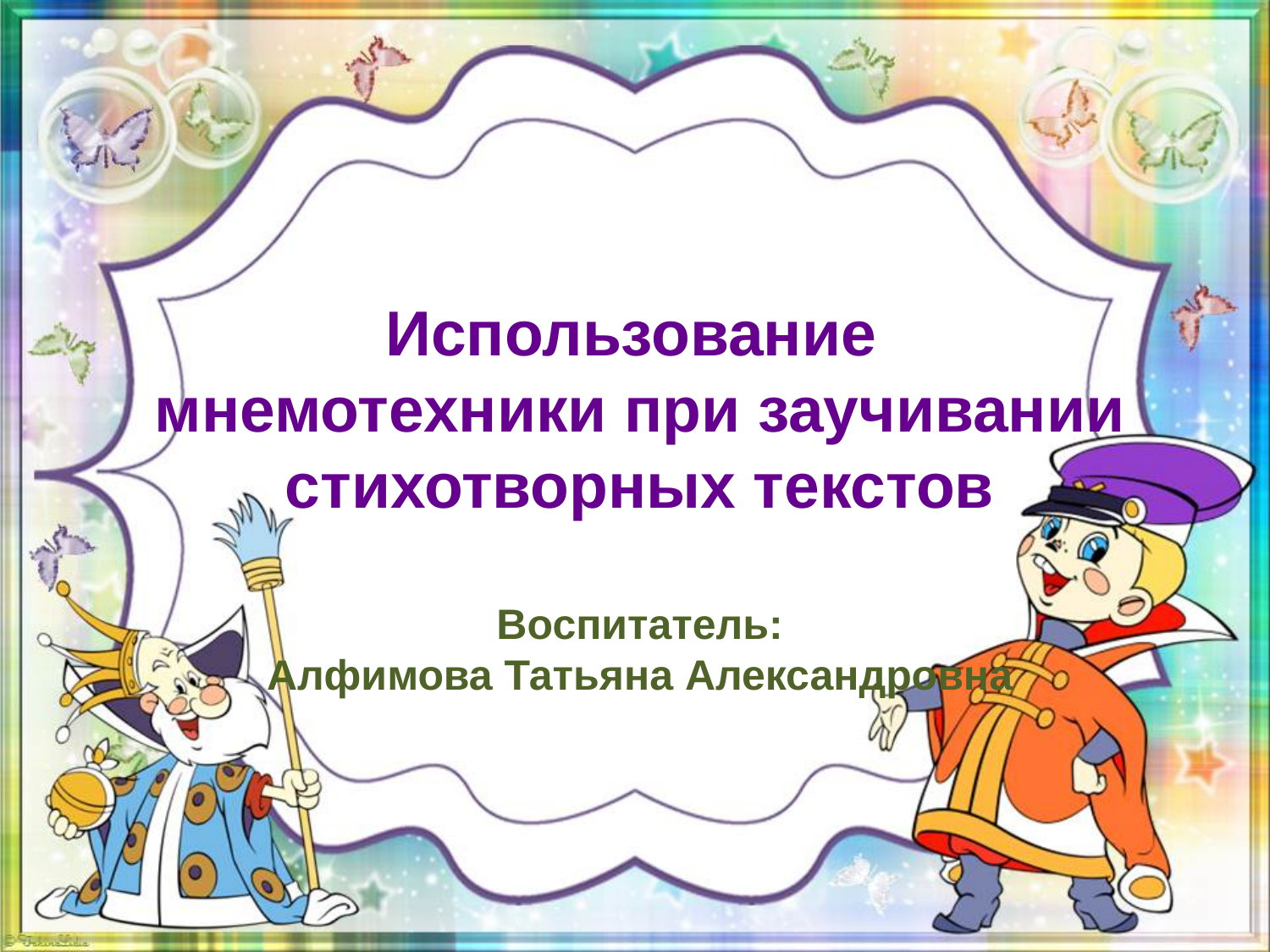

Использование  мнемотехники при заучивании стихотворных текстов

Воспитатель:
Алфимова Татьяна Александровна